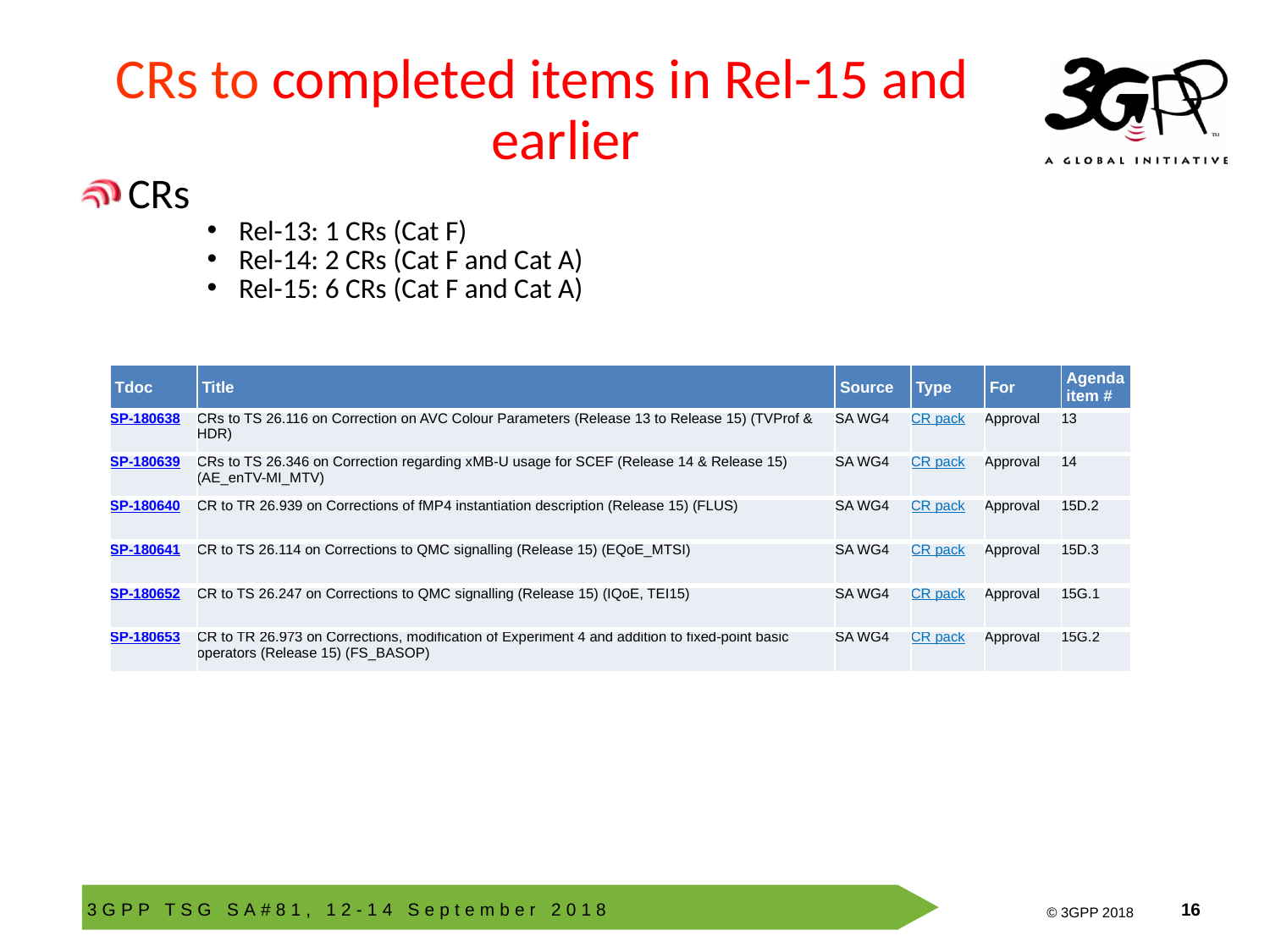

# CRs to completed items in Rel-15 and earlier
CRs
Rel-13: 1 CRs (Cat F)
Rel-14: 2 CRs (Cat F and Cat A)
Rel-15: 6 CRs (Cat F and Cat A)

| Tdoc | Title | Source | Type | For | Agenda item # |
| --- | --- | --- | --- | --- | --- |
| SP-180638 | CRs to TS 26.116 on Correction on AVC Colour Parameters (Release 13 to Release 15) (TVProf & HDR) | SA WG4 | CR pack | Approval | 13 |
| SP-180639 | CRs to TS 26.346 on Correction regarding xMB-U usage for SCEF (Release 14 & Release 15) (AE\_enTV-MI\_MTV) | SA WG4 | CR pack | Approval | 14 |
| SP-180640 | CR to TR 26.939 on Corrections of fMP4 instantiation description (Release 15) (FLUS) | SA WG4 | CR pack | Approval | 15D.2 |
| SP-180641 | CR to TS 26.114 on Corrections to QMC signalling (Release 15) (EQoE\_MTSI) | SA WG4 | CR pack | Approval | 15D.3 |
| SP-180652 | CR to TS 26.247 on Corrections to QMC signalling (Release 15) (IQoE, TEI15) | SA WG4 | CR pack | Approval | 15G.1 |
| SP-180653 | CR to TR 26.973 on Corrections, modification of Experiment 4 and addition to fixed-point basic operators (Release 15) (FS\_BASOP) | SA WG4 | CR pack | Approval | 15G.2 |